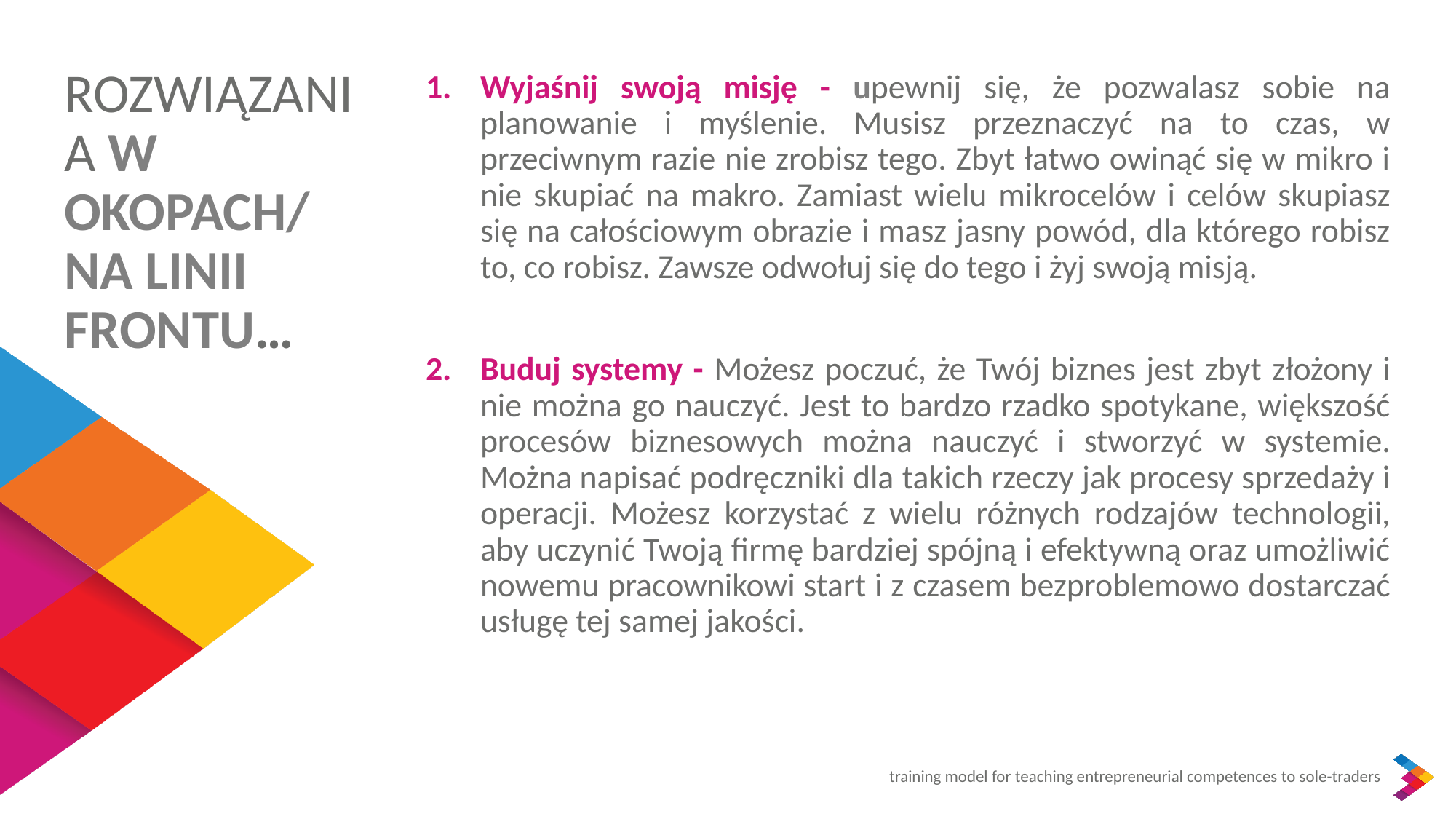

ROZWIĄZANIA W OKOPACH/ NA LINII FRONTU…
Wyjaśnij swoją misję - upewnij się, że pozwalasz sobie na planowanie i myślenie. Musisz przeznaczyć na to czas, w przeciwnym razie nie zrobisz tego. Zbyt łatwo owinąć się w mikro i nie skupiać na makro. Zamiast wielu mikrocelów i celów skupiasz się na całościowym obrazie i masz jasny powód, dla którego robisz to, co robisz. Zawsze odwołuj się do tego i żyj swoją misją.

Buduj systemy - Możesz poczuć, że Twój biznes jest zbyt złożony i nie można go nauczyć. Jest to bardzo rzadko spotykane, większość procesów biznesowych można nauczyć i stworzyć w systemie. Można napisać podręczniki dla takich rzeczy jak procesy sprzedaży i operacji. Możesz korzystać z wielu różnych rodzajów technologii, aby uczynić Twoją firmę bardziej spójną i efektywną oraz umożliwić nowemu pracownikowi start i z czasem bezproblemowo dostarczać usługę tej samej jakości.